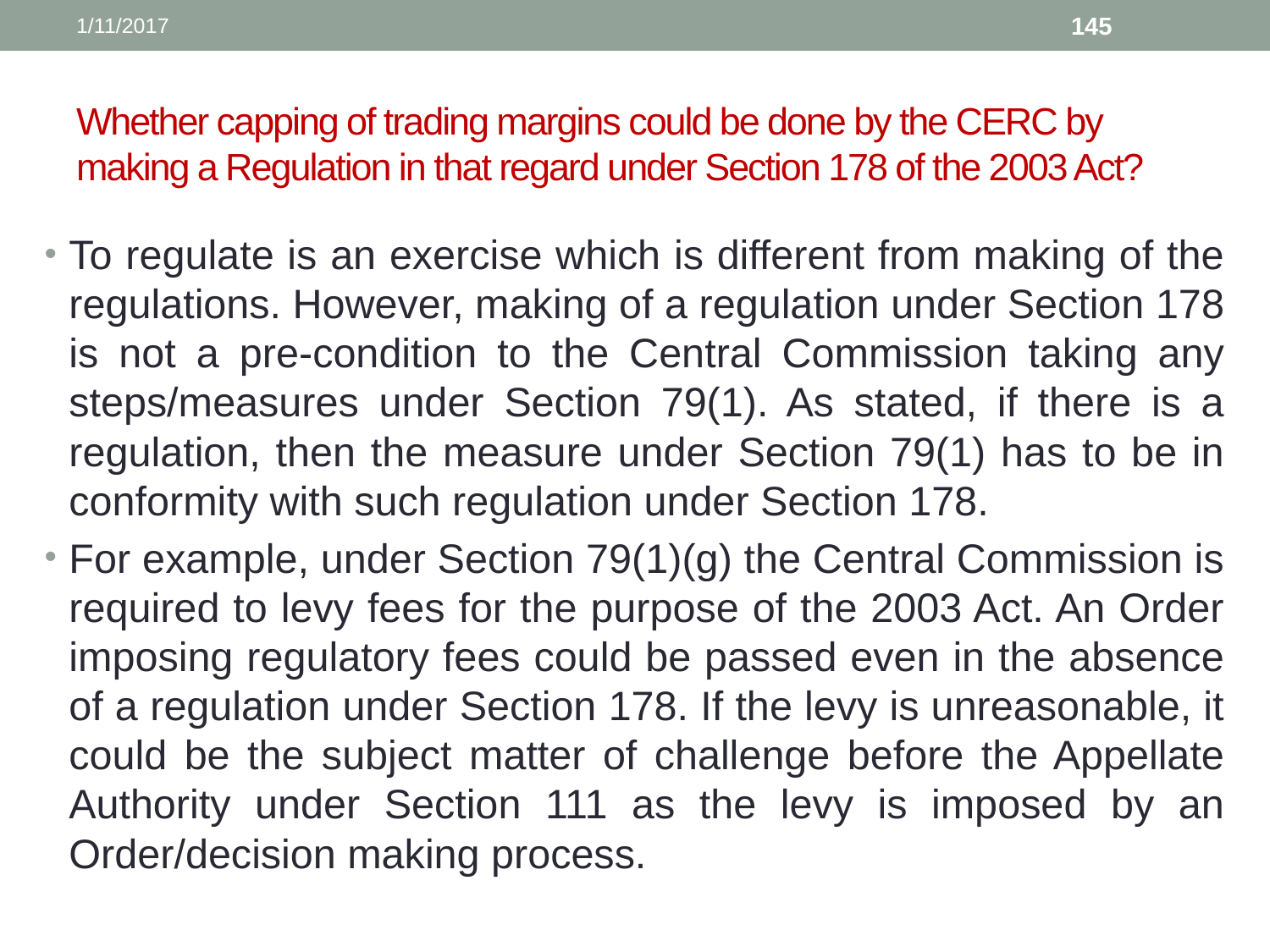

1/11/2017
145
# Whether capping of trading margins could be done by the CERC by making a Regulation in that regard under Section 178 of the 2003 Act?
To regulate is an exercise which is different from making of the regulations. However, making of a regulation under Section 178 is not a pre-condition to the Central Commission taking any steps/measures under Section 79(1). As stated, if there is a regulation, then the measure under Section 79(1) has to be in conformity with such regulation under Section 178.
For example, under Section 79(1)(g) the Central Commission is required to levy fees for the purpose of the 2003 Act. An Order imposing regulatory fees could be passed even in the absence of a regulation under Section 178. If the levy is unreasonable, it could be the subject matter of challenge before the Appellate Authority under Section 111 as the levy is imposed by an Order/decision making process.